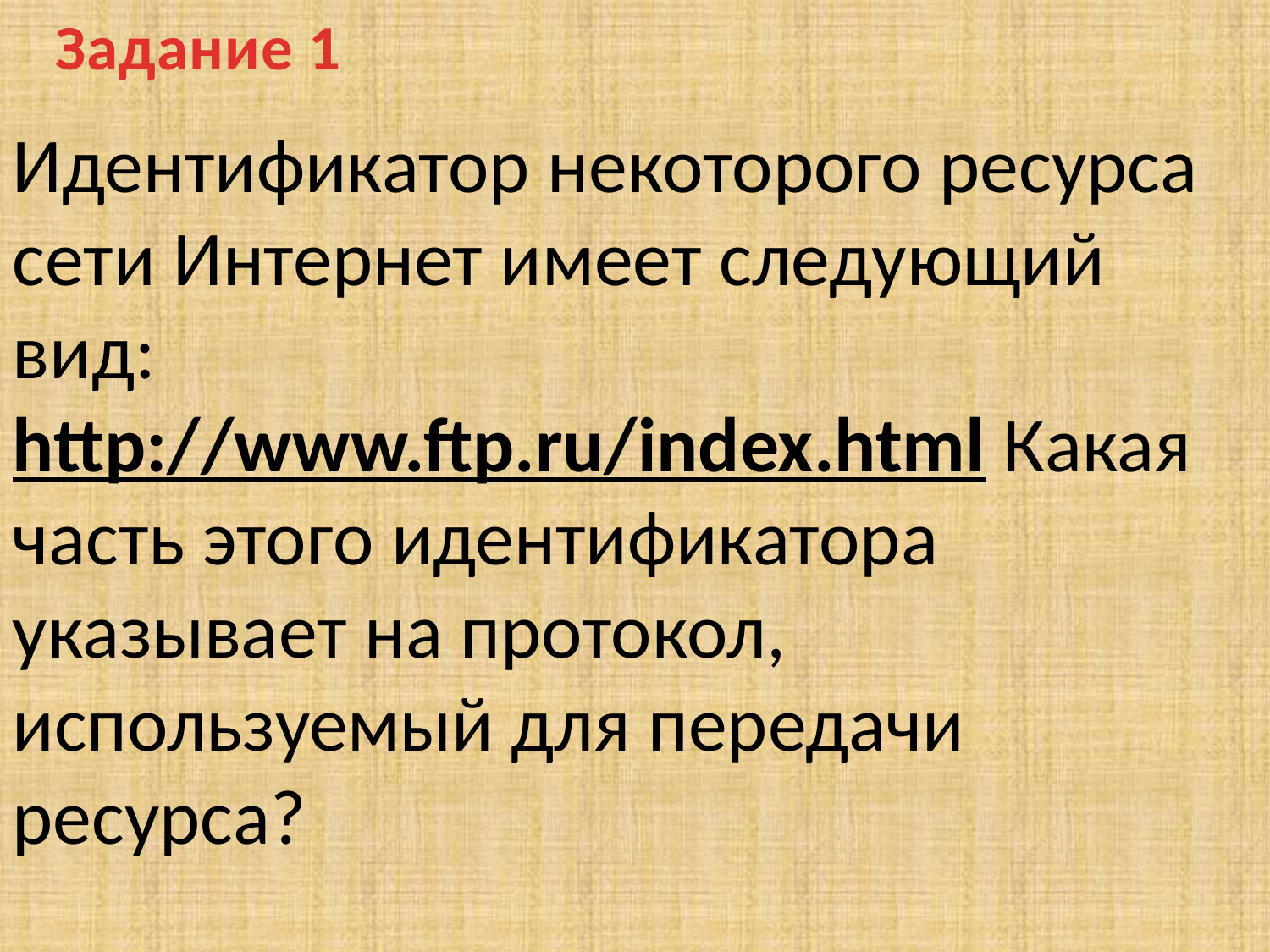

Задание 1
Идентификатор некоторого ресурса сети Интернет имеет следующий вид:
http://www.ftp.ru/index.html Какая часть этого идентификатора указывает на протокол, используемый для передачи ресурса?